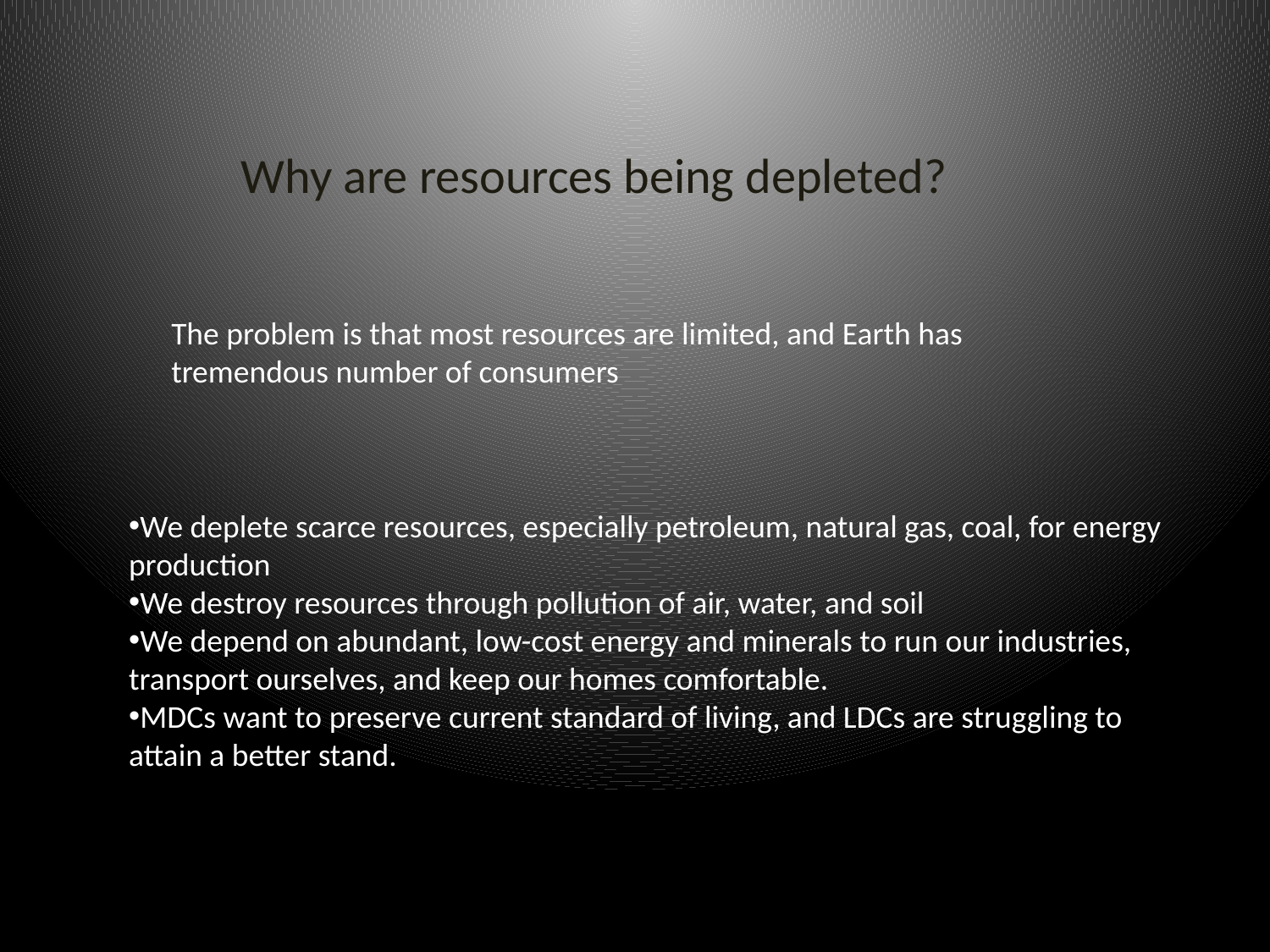

Why are resources being depleted?
The problem is that most resources are limited, and Earth has tremendous number of consumers
We deplete scarce resources, especially petroleum, natural gas, coal, for energy production
We destroy resources through pollution of air, water, and soil
We depend on abundant, low-cost energy and minerals to run our industries, transport ourselves, and keep our homes comfortable.
MDCs want to preserve current standard of living, and LDCs are struggling to attain a better stand.